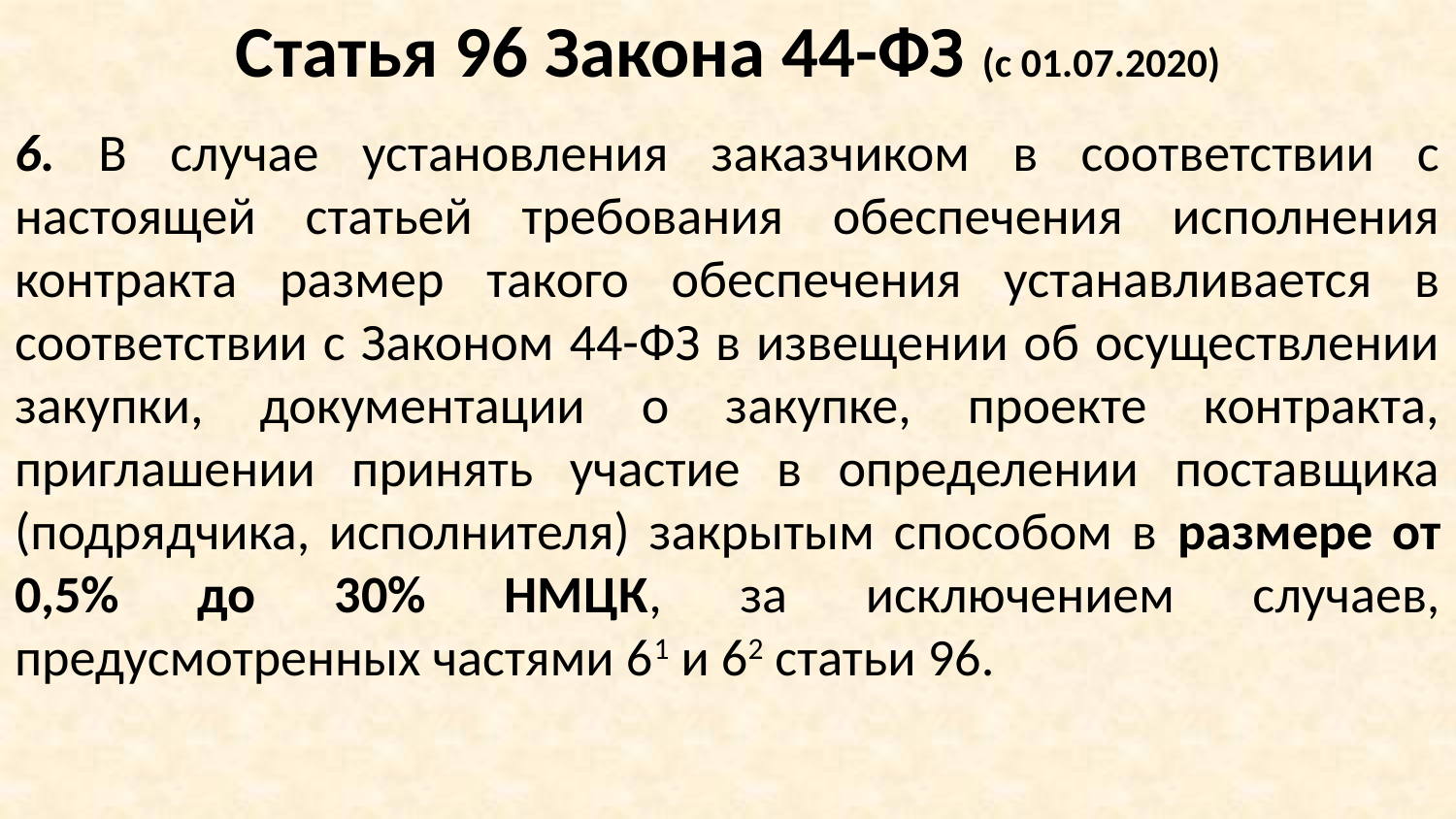

Статья 96 Закона 44-ФЗ (с 01.07.2020)

6. В случае установления заказчиком в соответствии с настоящей статьей требования обеспечения исполнения контракта размер такого обеспечения устанавливается в соответствии с Законом 44-ФЗ в извещении об осуществлении закупки, документации о закупке, проекте контракта, приглашении принять участие в определении поставщика (подрядчика, исполнителя) закрытым способом в размере от 0,5% до 30% НМЦК, за исключением случаев, предусмотренных частями 61 и 62 статьи 96.